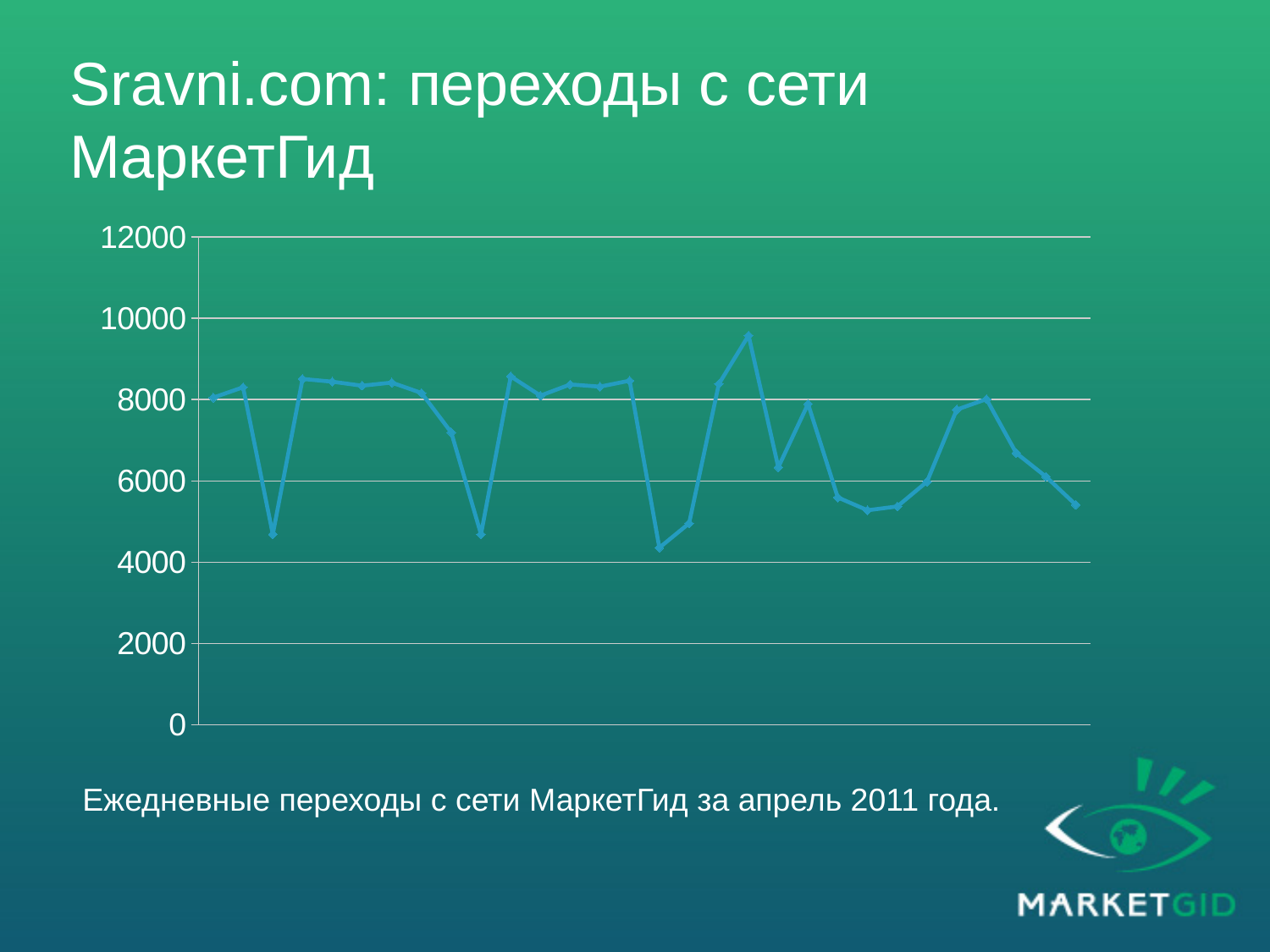

# Sravni.com: переходы с сети МаркетГид

### Chart

| Category | Ряд 1 |
|---|---|
| 40634 | 8049.0 |
| 40635 | 8304.0 |
| 40636 | 4686.0 |
| 40637 | 8507.0 |
| 40638 | 8440.0 |
| 40639 | 8342.0 |
| 40640 | 8418.0 |
| 40641 | 8162.0 |
| 40642 | 7192.0 |
| 40643 | 4686.0 |
| 40644 | 8570.0 |
| 40645 | 8097.0 |
| 40646 | 8372.0 |
| 40647 | 8318.0 |
| 40648 | 8465.0 |
| 40649 | 4355.0 |
| 40650 | 4954.0 |
| 40651 | 8385.0 |
| 40652 | 9577.0 |
| 40653 | 6334.0 |
| 40654 | 7893.0 |
| 40655 | 5592.0 |
| 40656 | 5276.0 |
| 40657 | 5371.0 |
| 40658 | 5979.0 |
| 40659 | 7753.0 |
| 40660 | 8011.0 |
| 40661 | 6685.0 |
| 40662 | 6105.0 |
| 40663 | 5414.0 |
Ежедневные переходы с сети МаркетГид за апрель 2011 года.